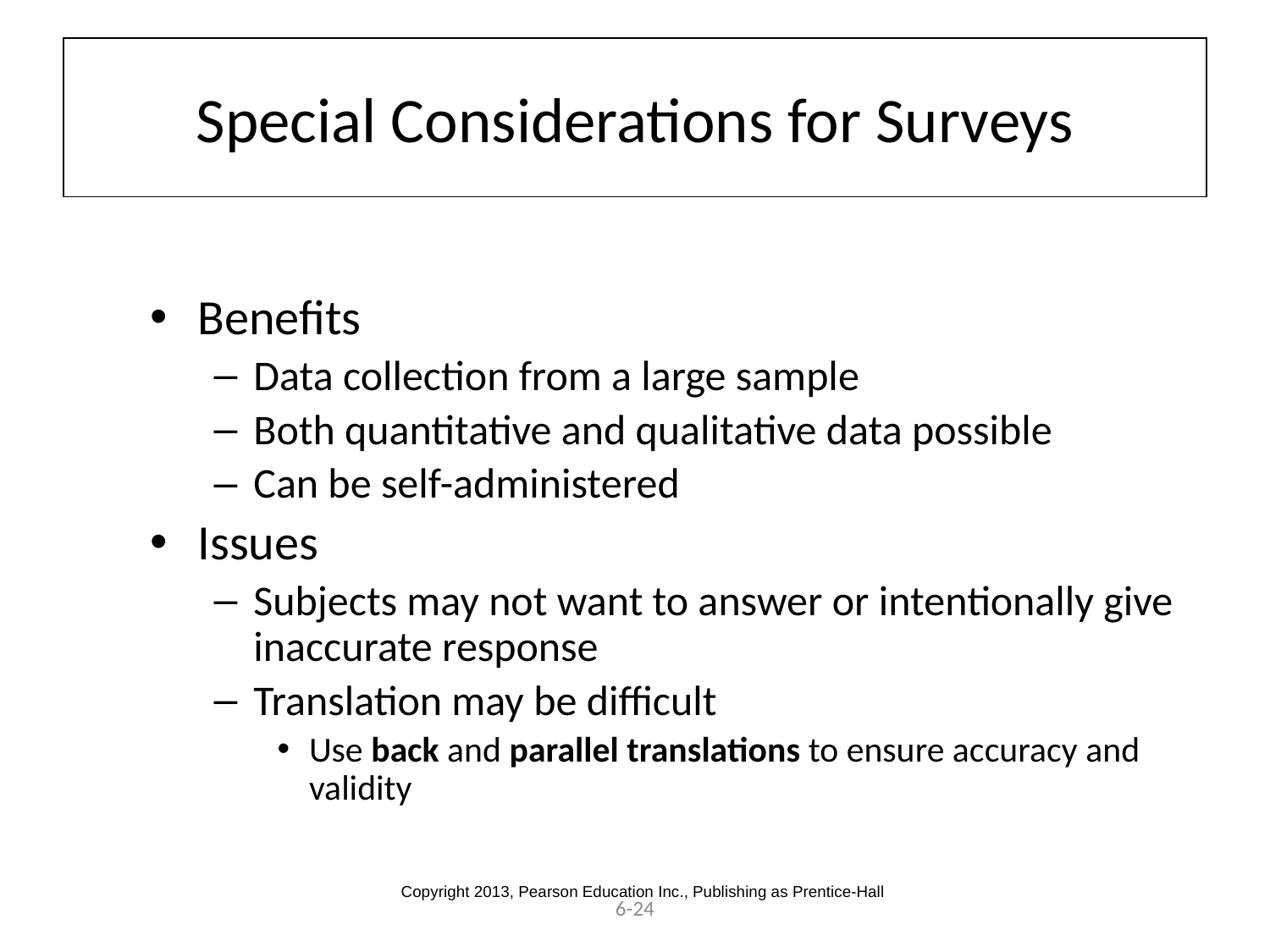

# Special Considerations for Surveys
Benefits
Data collection from a large sample
Both quantitative and qualitative data possible
Can be self-administered
Issues
Subjects may not want to answer or intentionally give inaccurate response
Translation may be difficult
Use back and parallel translations to ensure accuracy and validity
Copyright 2013, Pearson Education Inc., Publishing as Prentice-Hall

6-24